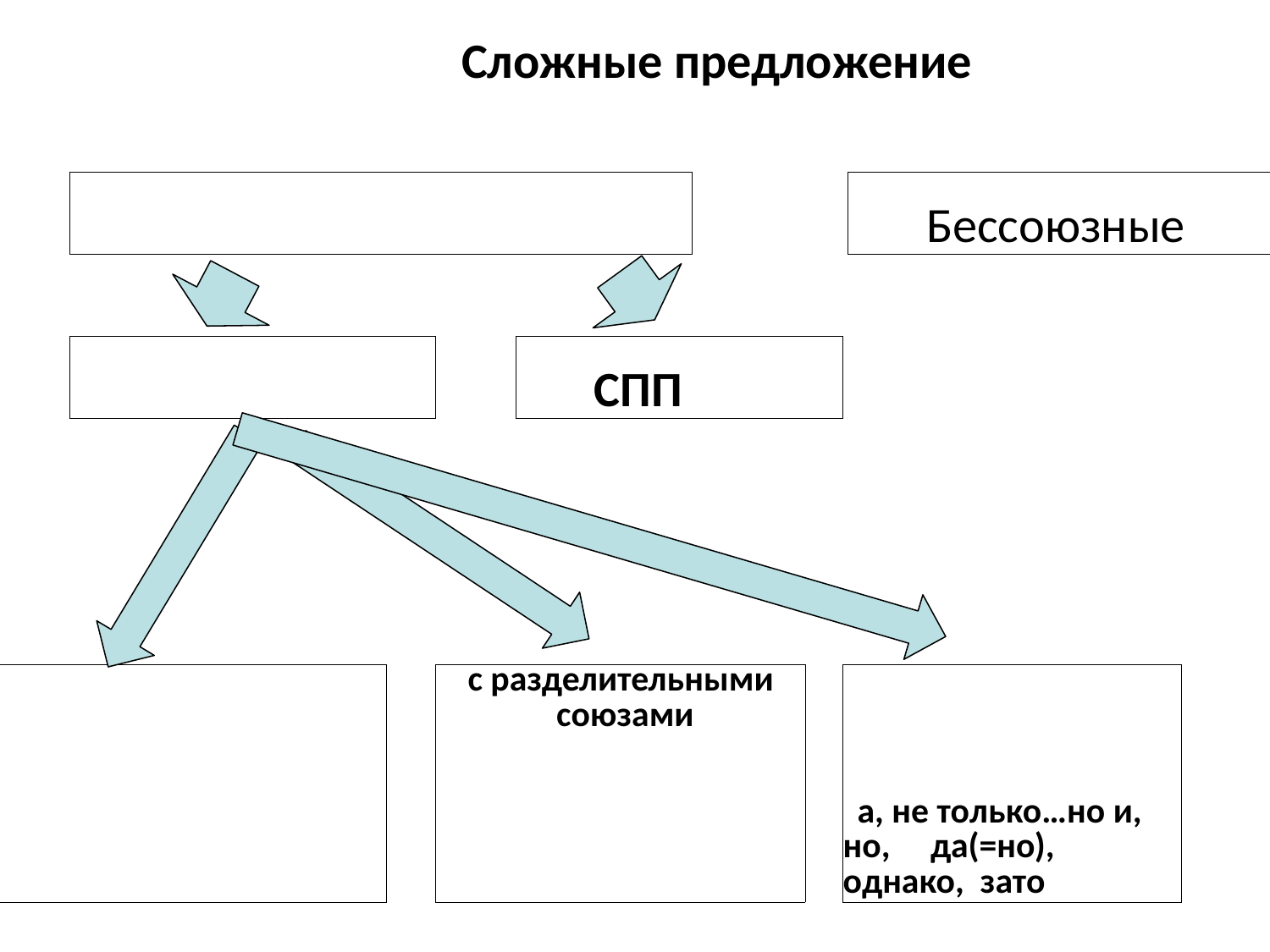

|  |  |  |  |  |  |  | Сложные предложение |  |  |  |  |  |  |  |  |  |  |
| --- | --- | --- | --- | --- | --- | --- | --- | --- | --- | --- | --- | --- | --- | --- | --- | --- | --- |
|  |  |  |  |  |  |  |  |  |  |  |  |  |  |  |  |  |  |
|  |  |  |  |  |  |  |  |  |  |  |  |  | Бессоюзные |  |  |  |  |
|  |  |  |  |  |  |  |  |  |  |  |  |  |  |  |  |  |  |
|  |  |  |  |  |  |  |  | СПП |  |  |  |  |  |  |  |  |  |
|  |  |  |  |  |  |  |  |  |  |  |  |  |  |  |  |  |  |
|  |  |  |  |  |  |  |  |  |  |  |  |  |  |  |  |  |  |
|  |  |  |  |  |  |  |  |  |  |  |  |  |  |  |  |  |  |
|  |  |  |  |  |  | с разделительными союзами |  |  |  |  |  | а, не только…но и, но, да(=но), однако, зато |  |  |  |  |  |
|  |  |  |  |  |  |  |  |  |  |  |  |  |  |  |  |  |  |
|  |  |  |  |  |  |  |  |  |  |  |  |  |  |  |  |  |  |
|  |  |  |  |  |  |  |  |  |  |  |  |  |  |  |  |  |  |